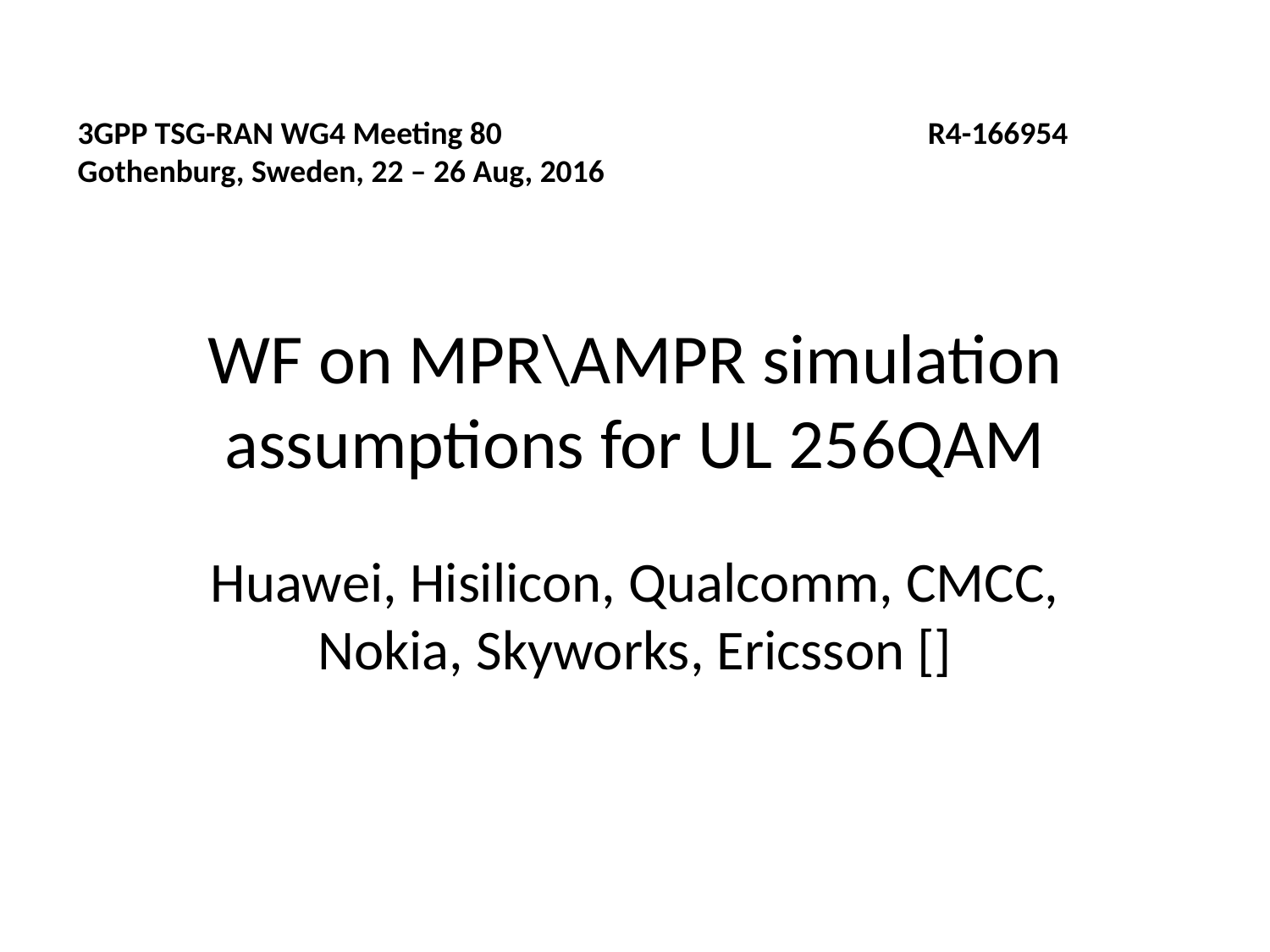

3GPP TSG-RAN WG4 Meeting 80	       	                              R4-166954
Gothenburg, Sweden, 22 – 26 Aug, 2016
# WF on MPR\AMPR simulation assumptions for UL 256QAM
Huawei, Hisilicon, Qualcomm, CMCC, Nokia, Skyworks, Ericsson []